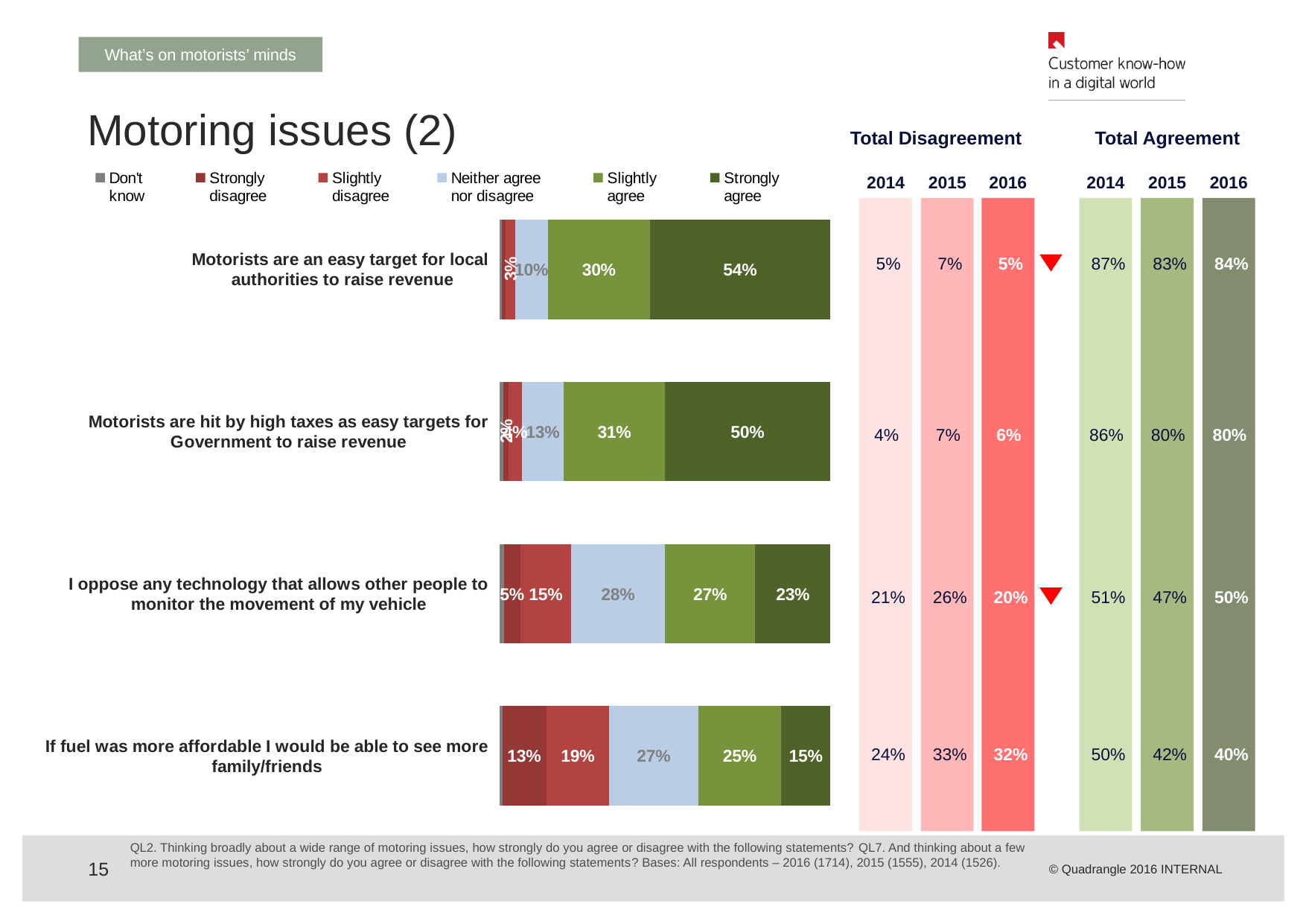

What’s on motorists’ minds
# Motoring issues (2)
Total Disagreement
Total Agreement

### Chart

| Category | Don't
know | Strongly
disagree | Slightly
disagree | Neither agree
nor disagree | Slightly
agree | Strongly
agree |
|---|---|---|---|---|---|---|
| If fuel was more affordable I would be able to see more family/friends | 0.008168028004667 | 0.1330221703617 | 0.19 | 0.2695449241540007 | 0.25 | 0.1493582263711 |
| I oppose any technology that allows other people to monitor the movement of my vehicle | 0.01283547257876 | 0.05075845974329 | 0.1528588098016 | 0.28238039673280163 | 0.2742123687281 | 0.22695449241540075 |
| Motorists are hit by high taxes as easy targets for Government to raise revenue | 0.011668611435240001 | 0.015169194865810032 | 0.04084014002334 | 0.12660443407230051 | 0.3051341890315 | 0.5005834305718 |
| Motorists are an easy target for local
 authorities to raise revenue | 0.0070011668611440125 | 0.010000000000000005 | 0.029171528588100064 | 0.09918319719953 | 0.30396732788800096 | 0.54 |
2014
2015
2016
2014
2015
2016

5%
7%
5%
87%
83%
84%

4%
7%
6%
86%
80%
80%
21%
26%
20%
51%
47%
50%

24%
33%
32%
50%
42%
40%
QL2. Thinking broadly about a wide range of motoring issues, how strongly do you agree or disagree with the following statements? QL7. And thinking about a few more motoring issues, how strongly do you agree or disagree with the following statements? Bases: All respondents – 2016 (1714), 2015 (1555), 2014 (1526).